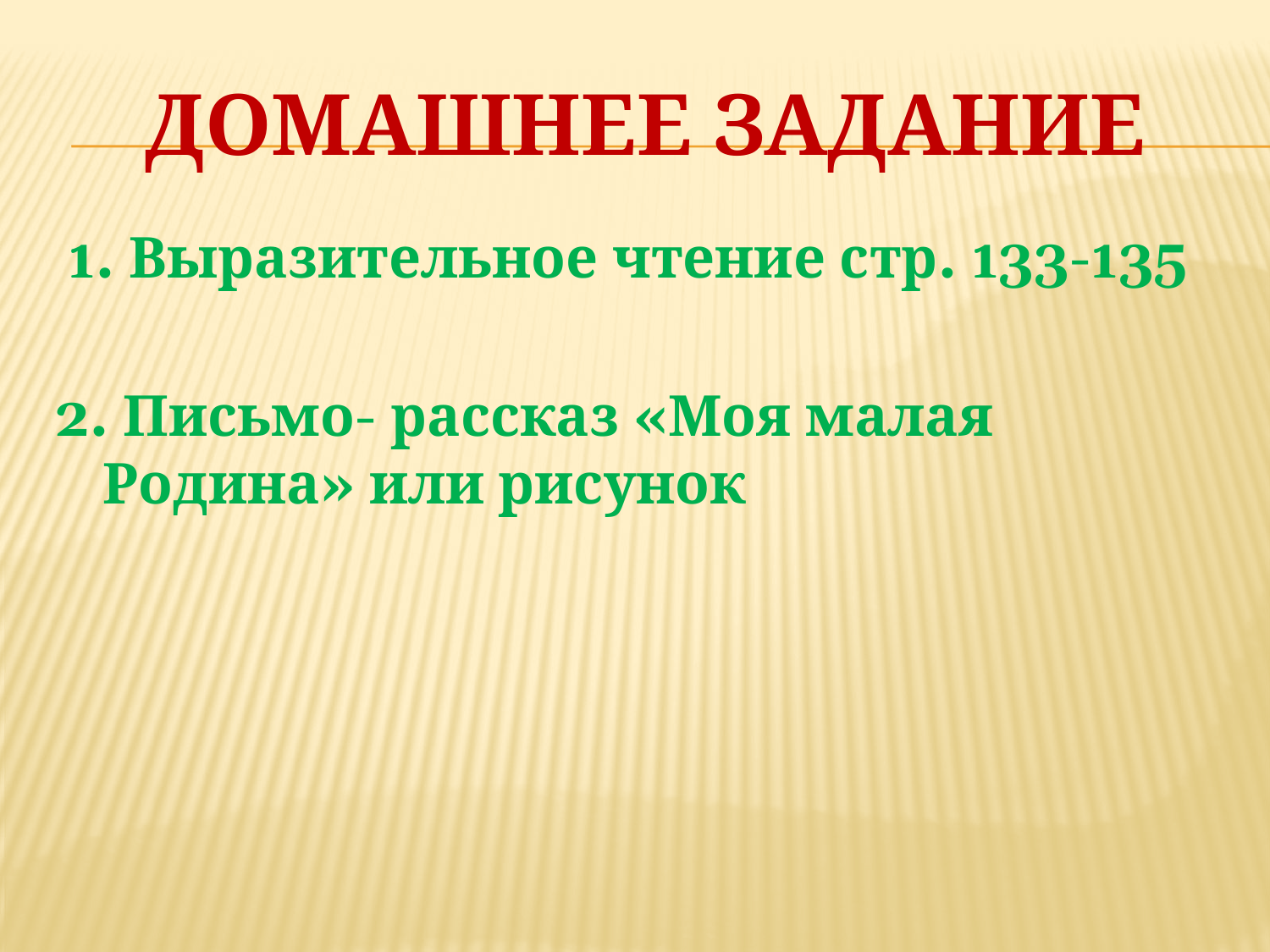

# Домашнее задание
 1. Выразительное чтение стр. 133-135

2. Письмо- рассказ «Моя малая Родина» или рисунок